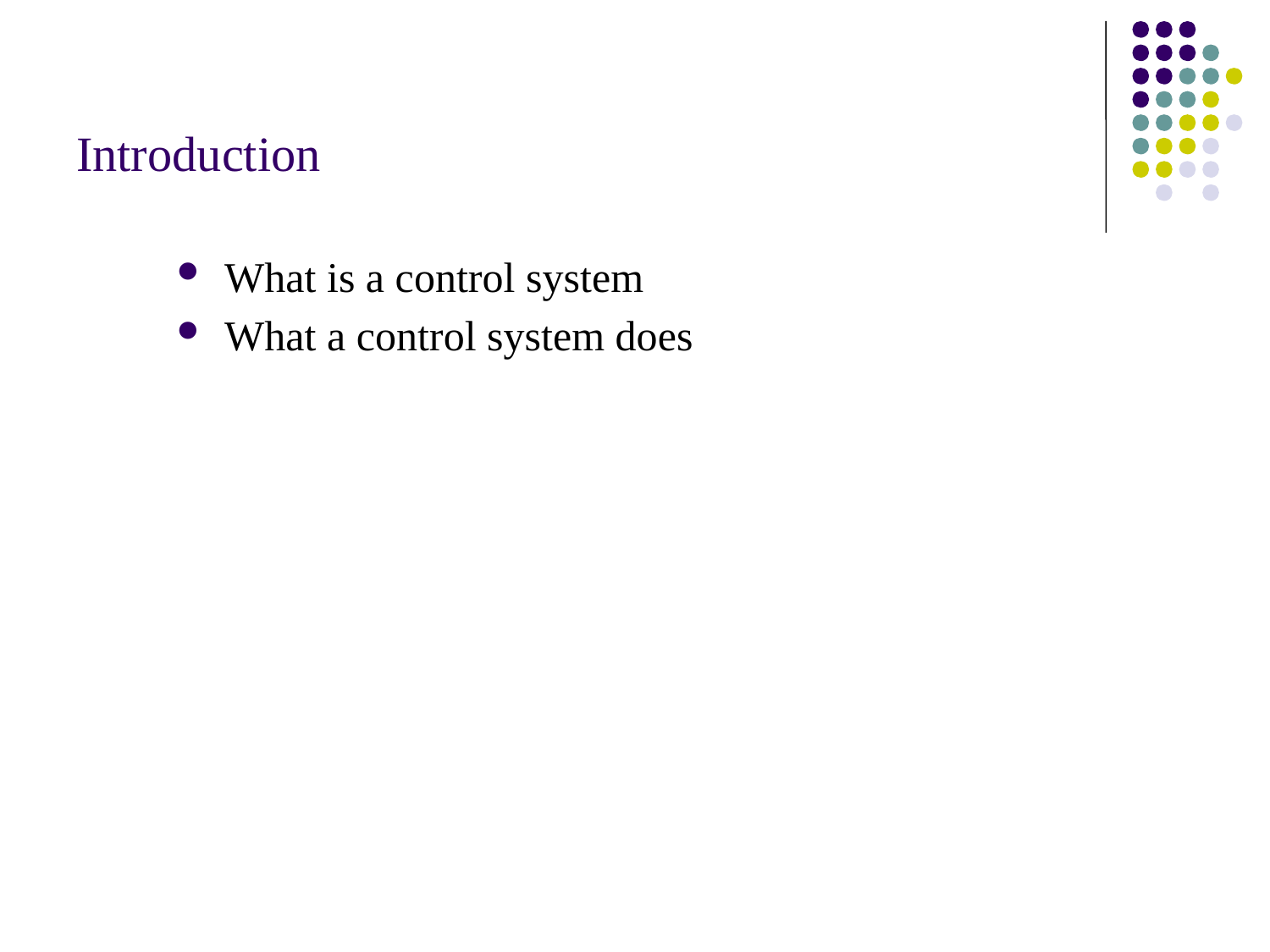

# Introduction
What is a control system
What a control system does